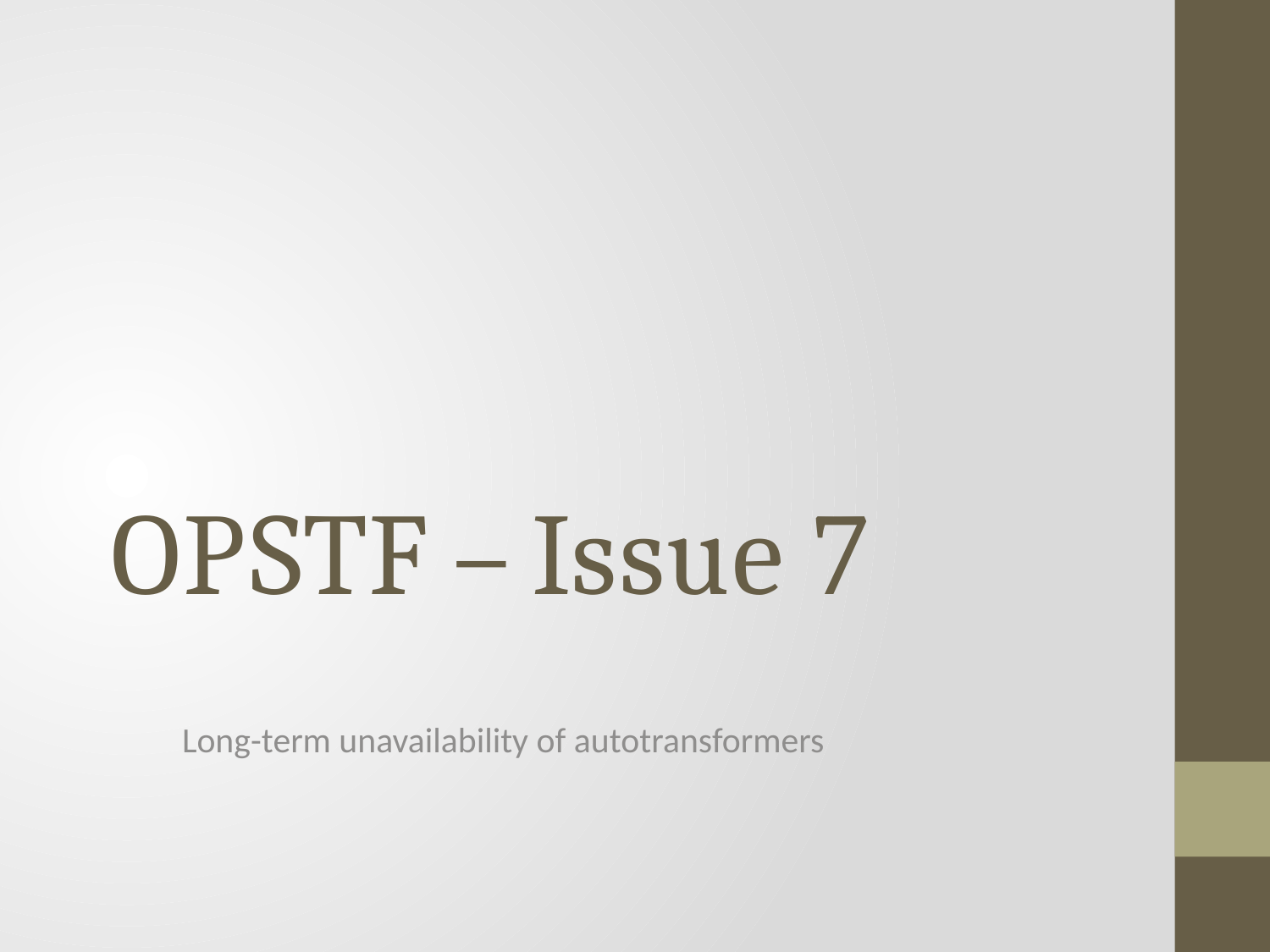

# OPSTF – Issue 7
Long-term unavailability of autotransformers